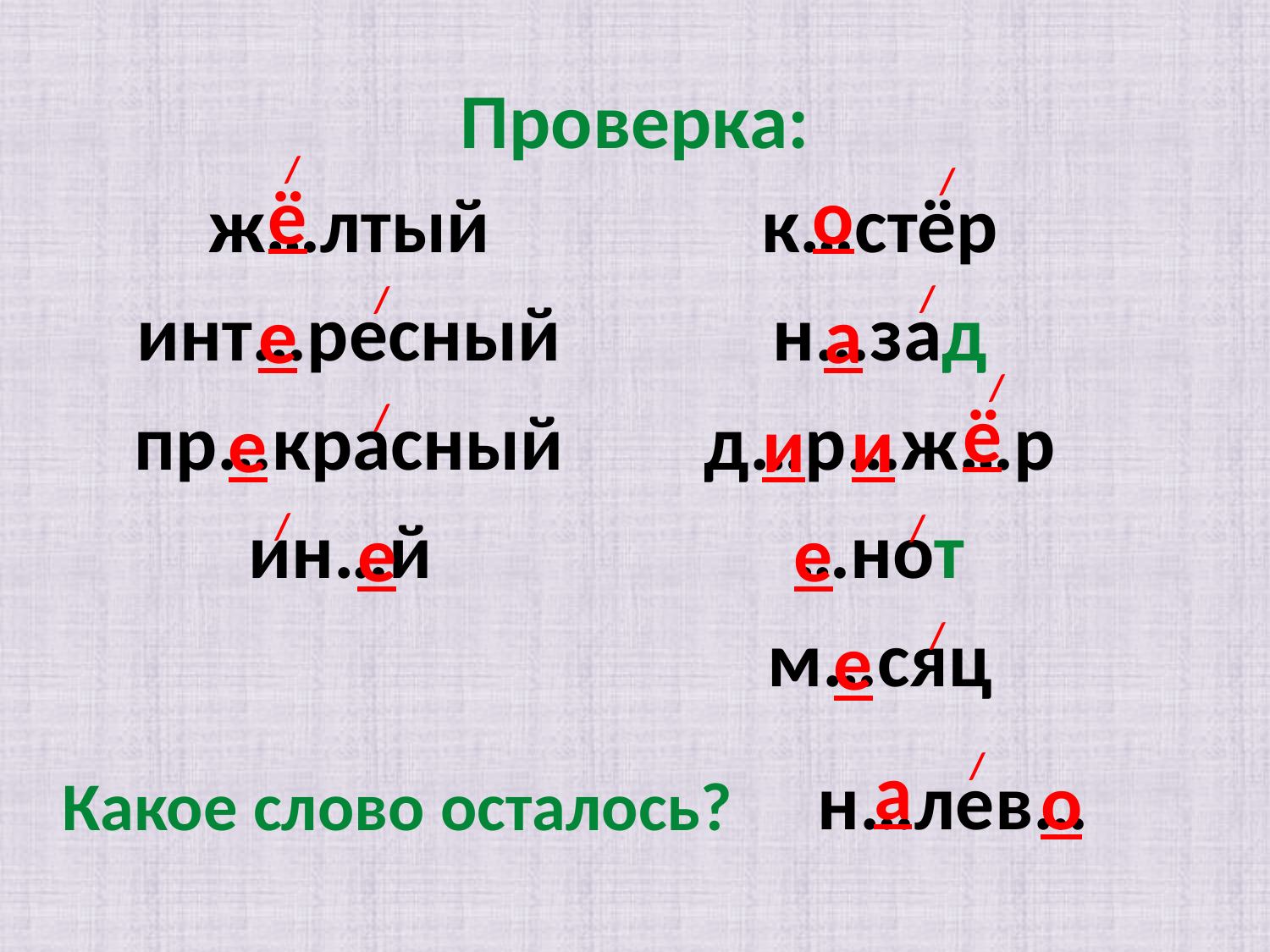

# Проверка:
/
/
ж…лтый
инт…ресный
пр…красный
ин…й

ё
к…стёр
н…зад
д…р…ж…р
…нот
м…сяц

о
/
/
е
а
/
/
ё
е
и
и
/
/
е
е
/
е
Какое слово осталось?
/
а
н…лев…
о